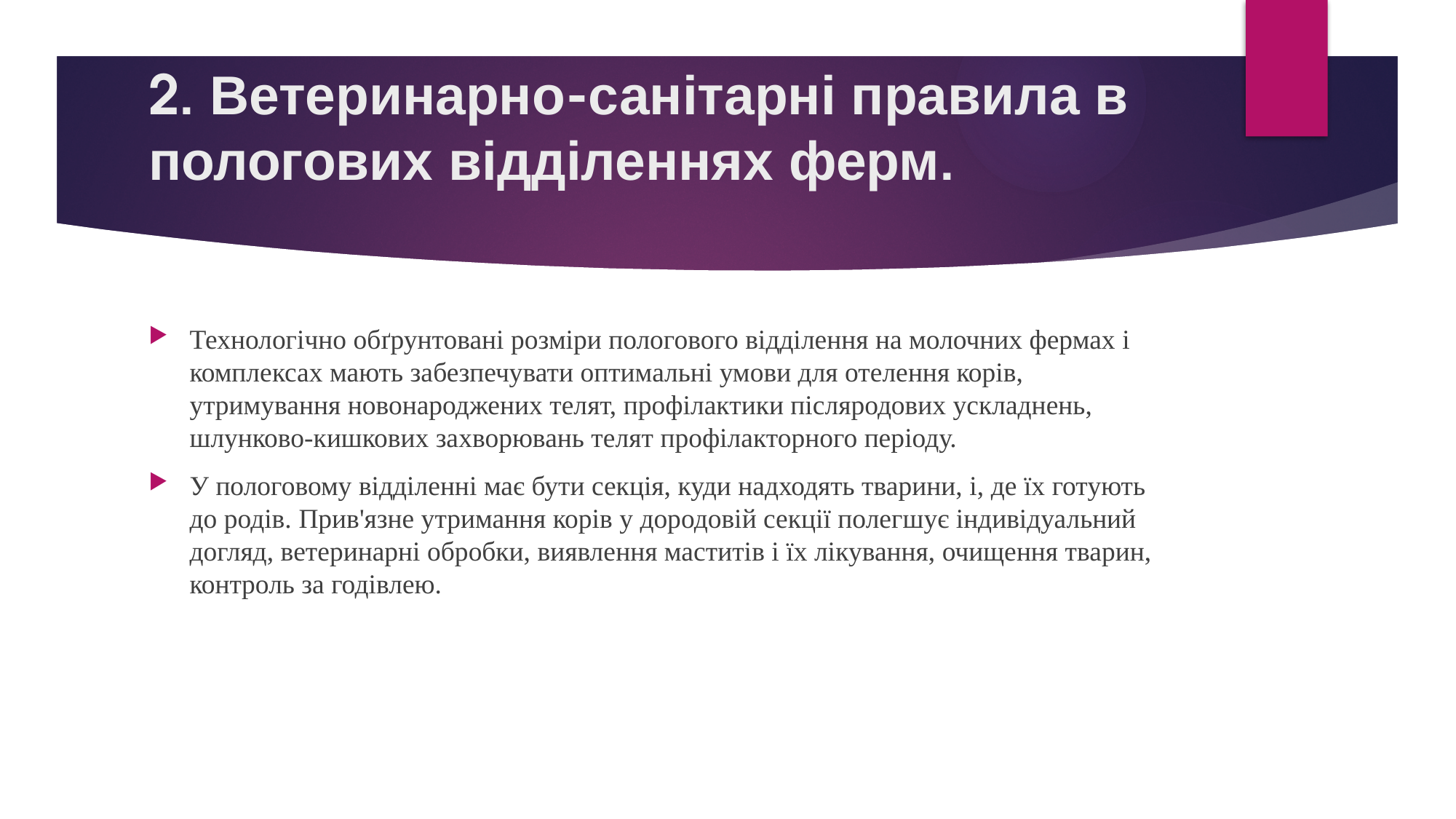

# 2. Ветеринарно-санітарні правила в пологових відділеннях ферм.
Технологічно обґрунтовані розміри пологового відділення на молочних фермах і комплексах мають забезпечувати оптимальні умови для отелення корів, утримування новонароджених телят, профілактики післяродових ускладнень, шлунково-кишкових захворювань телят профілакторного періоду.
У пологовому відділенні має бути секція, куди надходять тварини, і, де їх готують до родів. Прив'язне утримання корів у дородовій секції полегшує індивідуальний догляд, ветеринарні обробки, виявлення маститів і їх лікування, очищення тварин, контроль за годівлею.